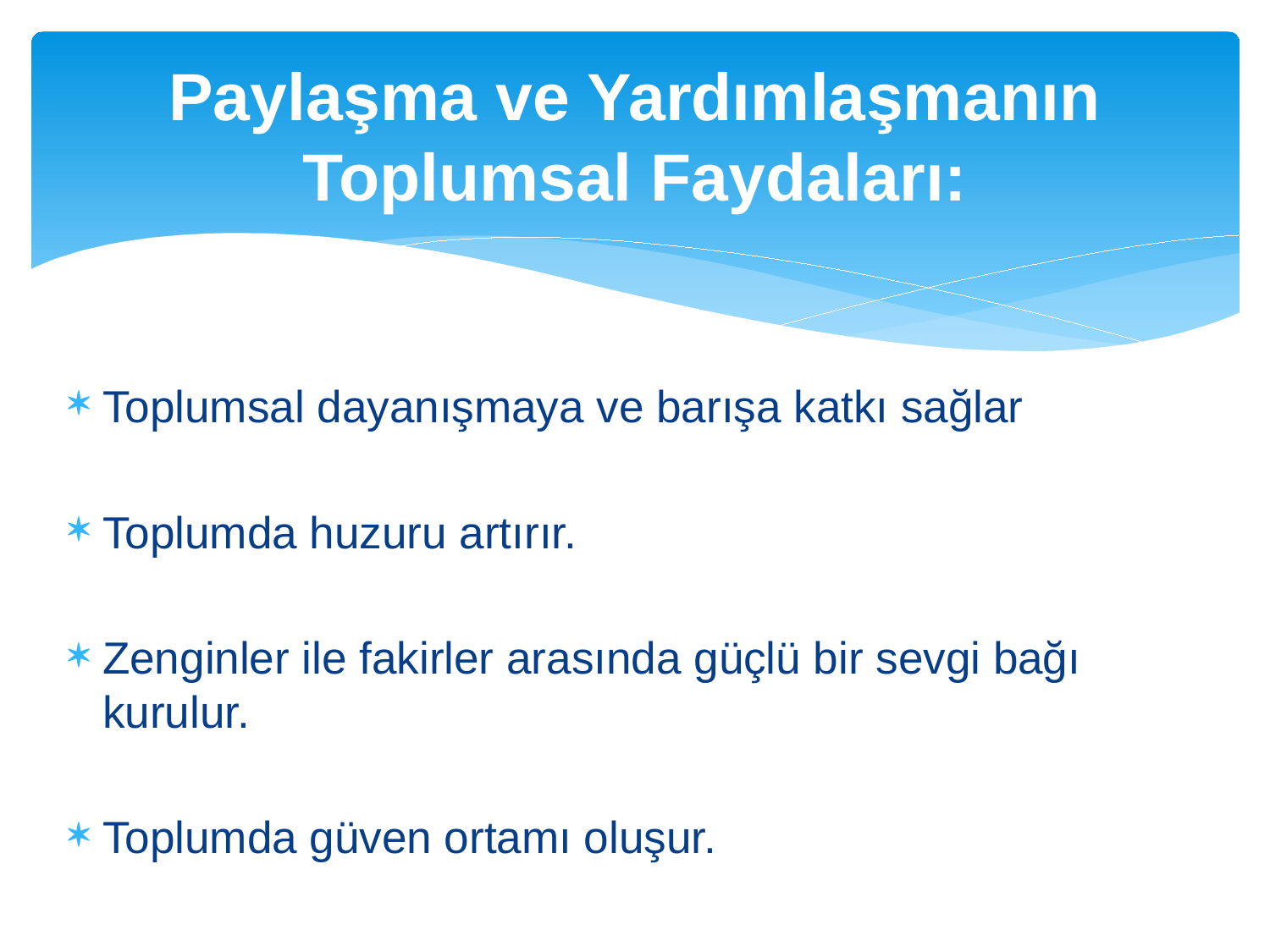

# Paylaşma ve Yardımlaşmanın Toplumsal Faydaları:
Toplumsal dayanışmaya ve barışa katkı sağlar

Toplumda huzuru artırır.

Zenginler ile fakirler arasında güçlü bir sevgi bağı kurulur.

Toplumda güven ortamı oluşur.